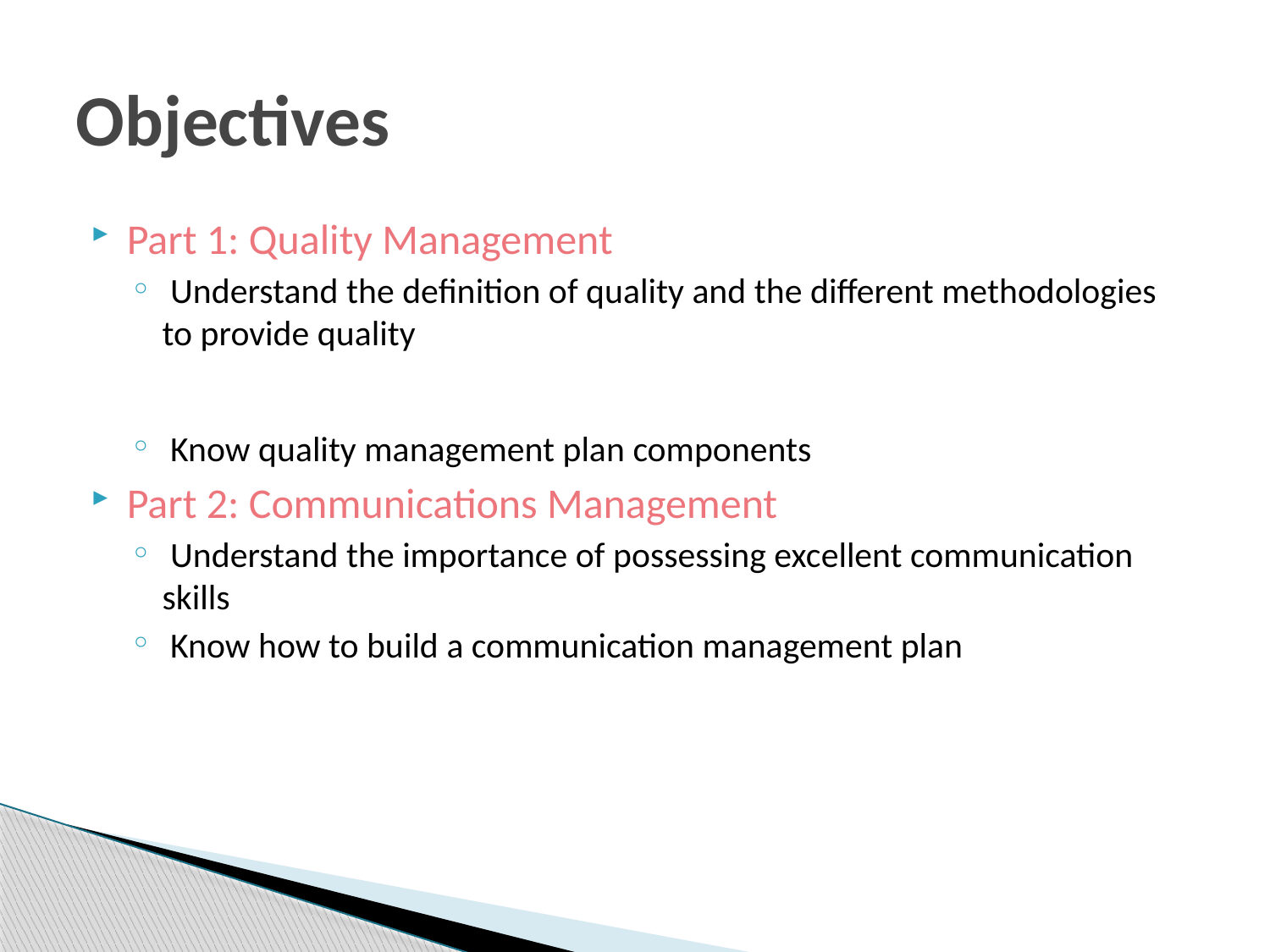

# Objectives
Part 1: Quality Management
 Understand the definition of quality and the different methodologies to provide quality

 Know quality management plan components
Part 2: Communications Management
 Understand the importance of possessing excellent communication skills
 Know how to build a communication management plan